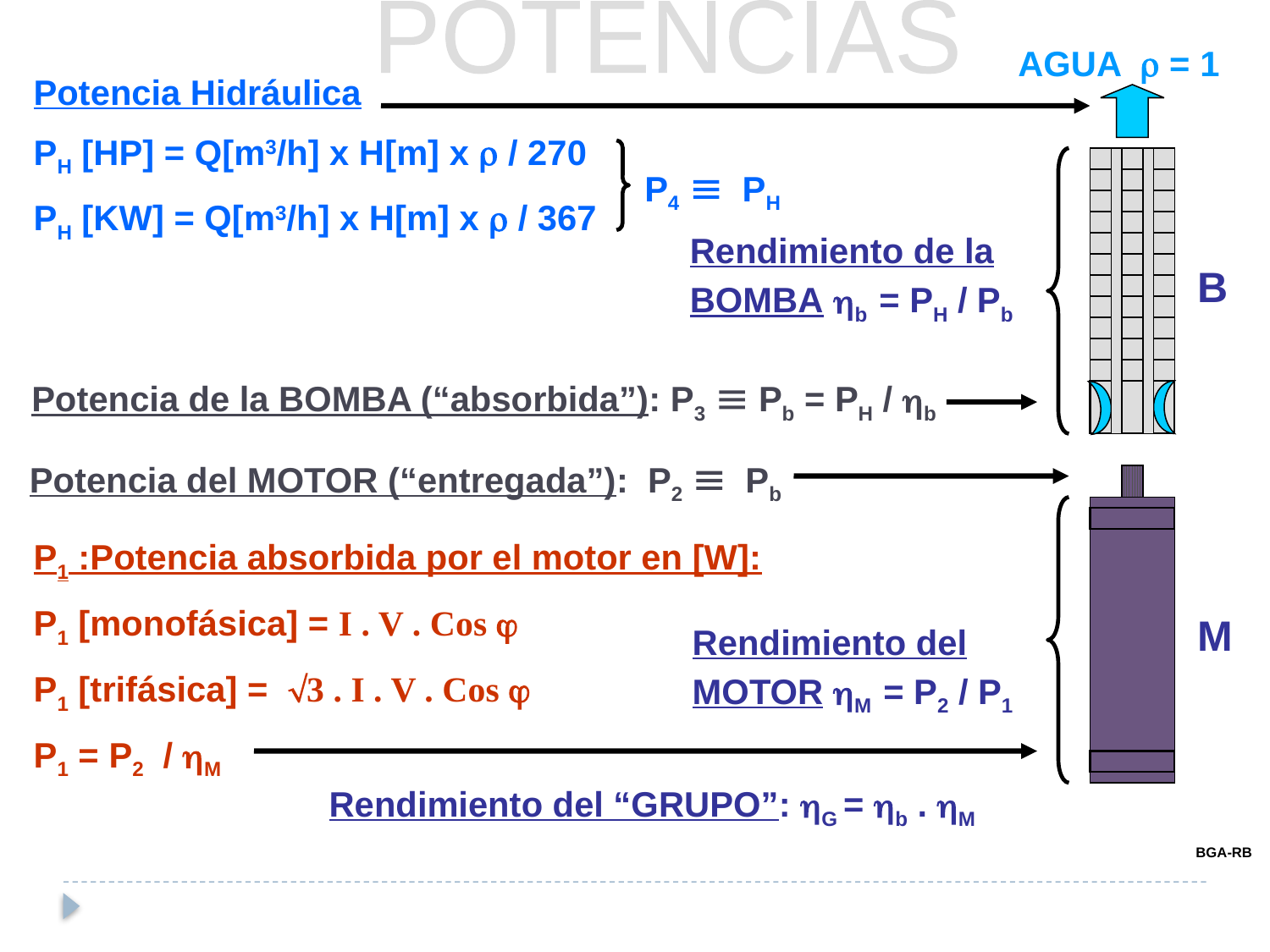

POTENCIAS
AGUA  ρ = 1
Potencia Hidráulica
PH [HP] = Q[m3/h] x H[m] x ρ / 270
PH [KW] = Q[m3/h] x H[m] x ρ / 367

P4 ≡  PH

Rendimiento de la BOMBA ηb = PH / Pb

B

Potencia de la BOMBA (“absorbida”): P3 ≡ Pb = PH / ηb

Potencia del MOTOR (“entregada”):  P2 ≡  Pb

P1 :Potencia absorbida por el motor en [W]:
P1 [monofásica] = I . V . Cos ϕ
P1 [trifásica] =  √3 . I . V . Cos ϕ
P1 = P2  / ηM
M
Rendimiento del
MOTOR ηM = P2 / P1

Rendimiento del “GRUPO”: ηG = ηb . ηM
BGA-RB